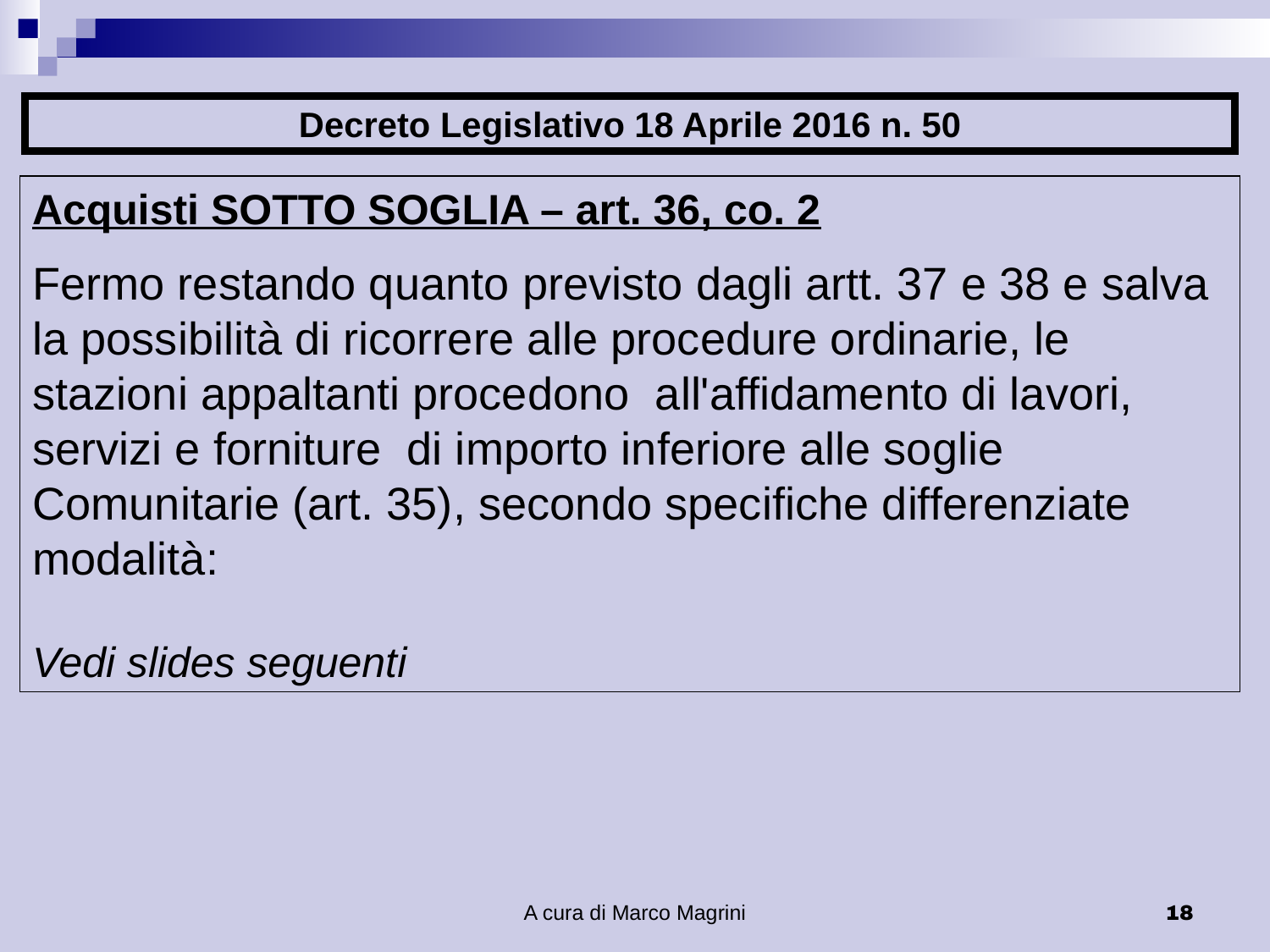

Decreto Legislativo 18 Aprile 2016 n. 50
Acquisti SOTTO SOGLIA – art. 36, co. 2

Fermo restando quanto previsto dagli artt. 37 e 38 e salva  la possibilità di ricorrere alle procedure ordinarie, le stazioni appaltanti procedono  all'affidamento di lavori, servizi e forniture  di importo inferiore alle soglie Comunitarie (art. 35), secondo specifiche differenziate modalità:

Vedi slides seguenti

A cura di Marco Magrini
18